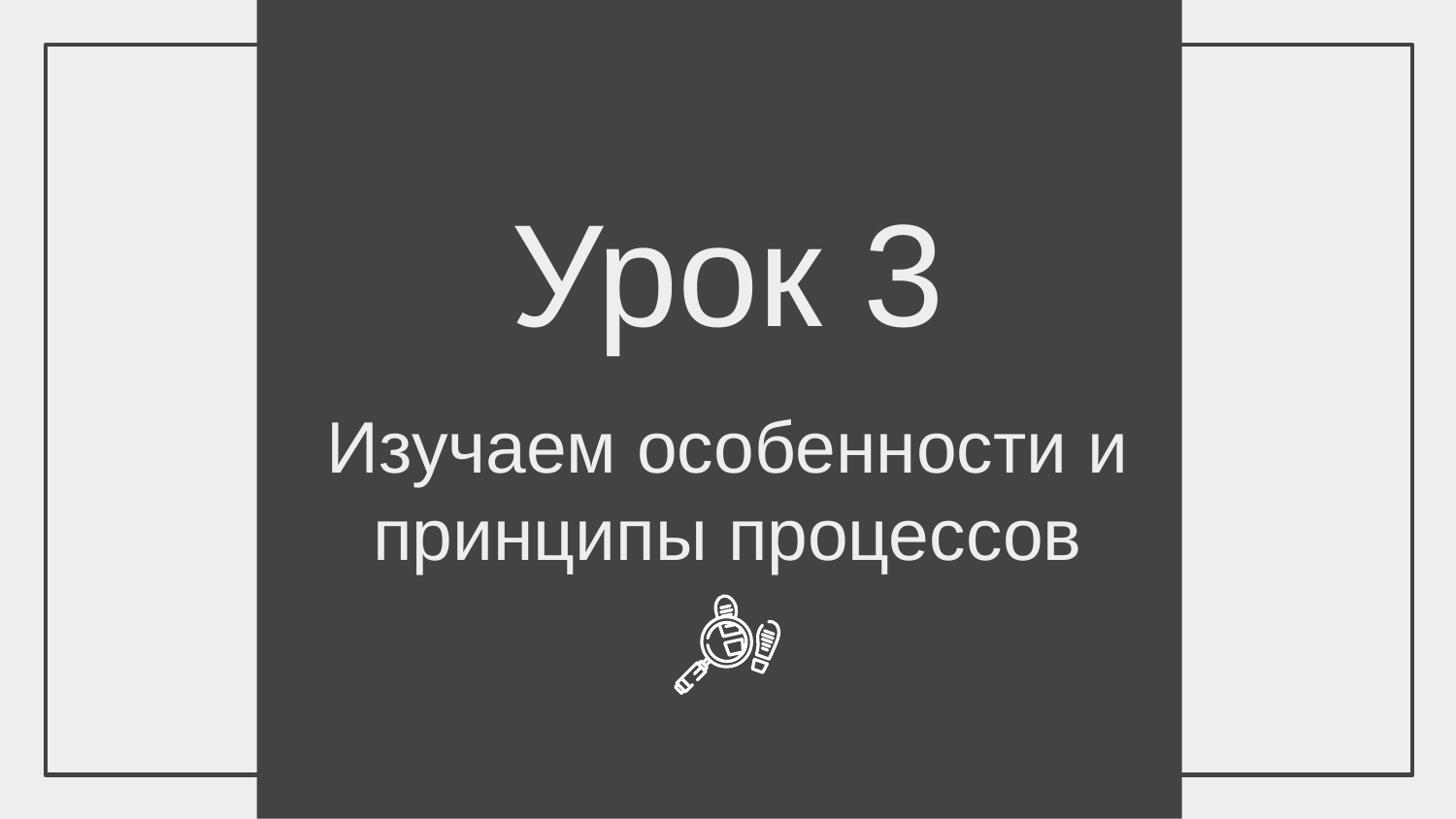

Урок 3
# Изучаем особенности и принципы процессов